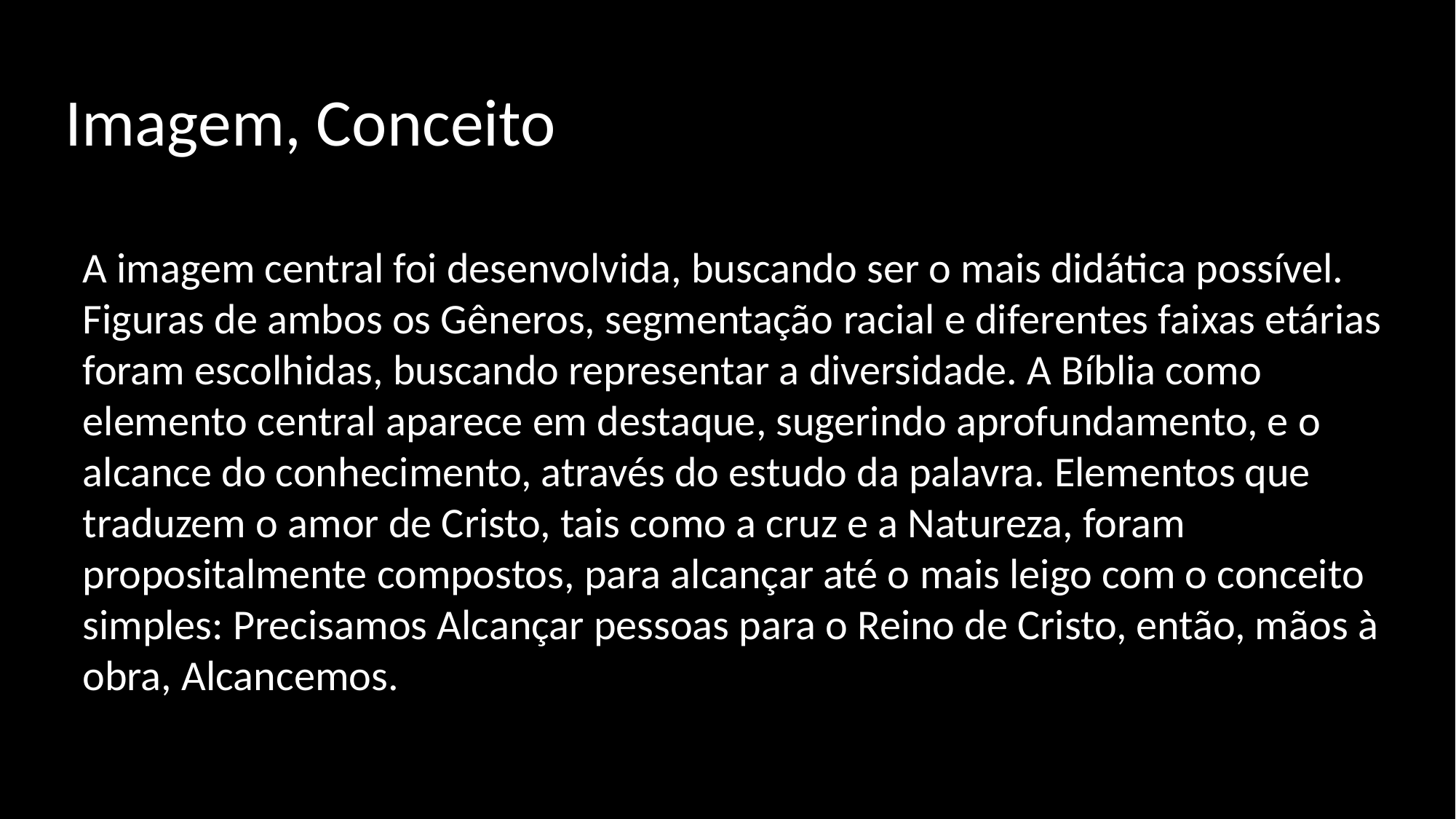

Imagem, Conceito
A imagem central foi desenvolvida, buscando ser o mais didática possível. Figuras de ambos os Gêneros, segmentação racial e diferentes faixas etárias foram escolhidas, buscando representar a diversidade. A Bíblia como elemento central aparece em destaque, sugerindo aprofundamento, e o alcance do conhecimento, através do estudo da palavra. Elementos que traduzem o amor de Cristo, tais como a cruz e a Natureza, foram propositalmente compostos, para alcançar até o mais leigo com o conceito simples: Precisamos Alcançar pessoas para o Reino de Cristo, então, mãos à obra, Alcancemos.